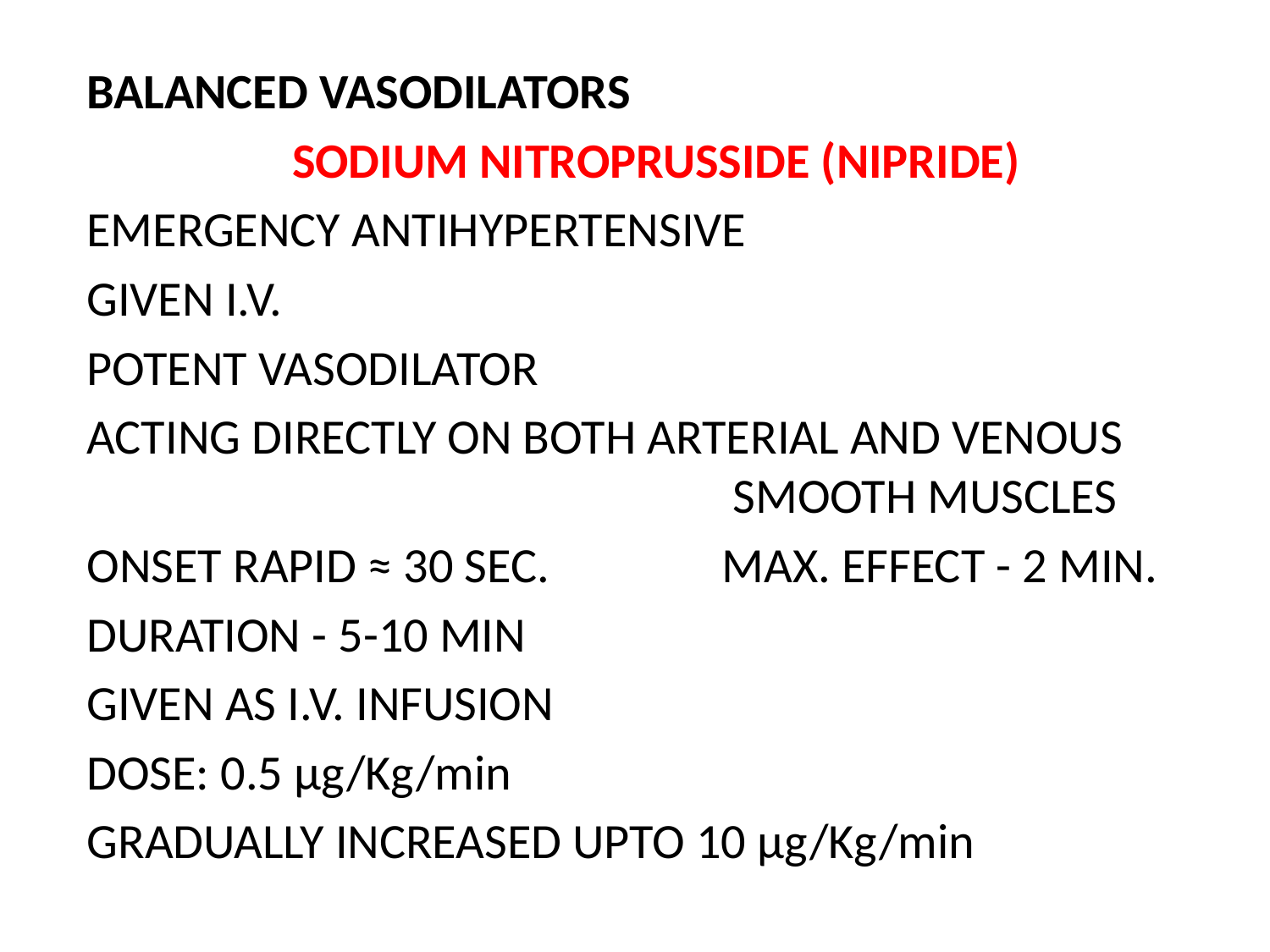

BALANCED VASODILATORS
SODIUM NITROPRUSSIDE (NIPRIDE)
EMERGENCY ANTIHYPERTENSIVE
GIVEN I.V.
POTENT VASODILATOR
ACTING DIRECTLY ON BOTH ARTERIAL AND VENOUS 					 SMOOTH MUSCLES
ONSET RAPID ≈ 30 SEC. 		MAX. EFFECT - 2 MIN.
DURATION - 5-10 MIN
GIVEN AS I.V. INFUSION
DOSE: 0.5 μg/Kg/min
GRADUALLY INCREASED UPTO 10 μg/Kg/min